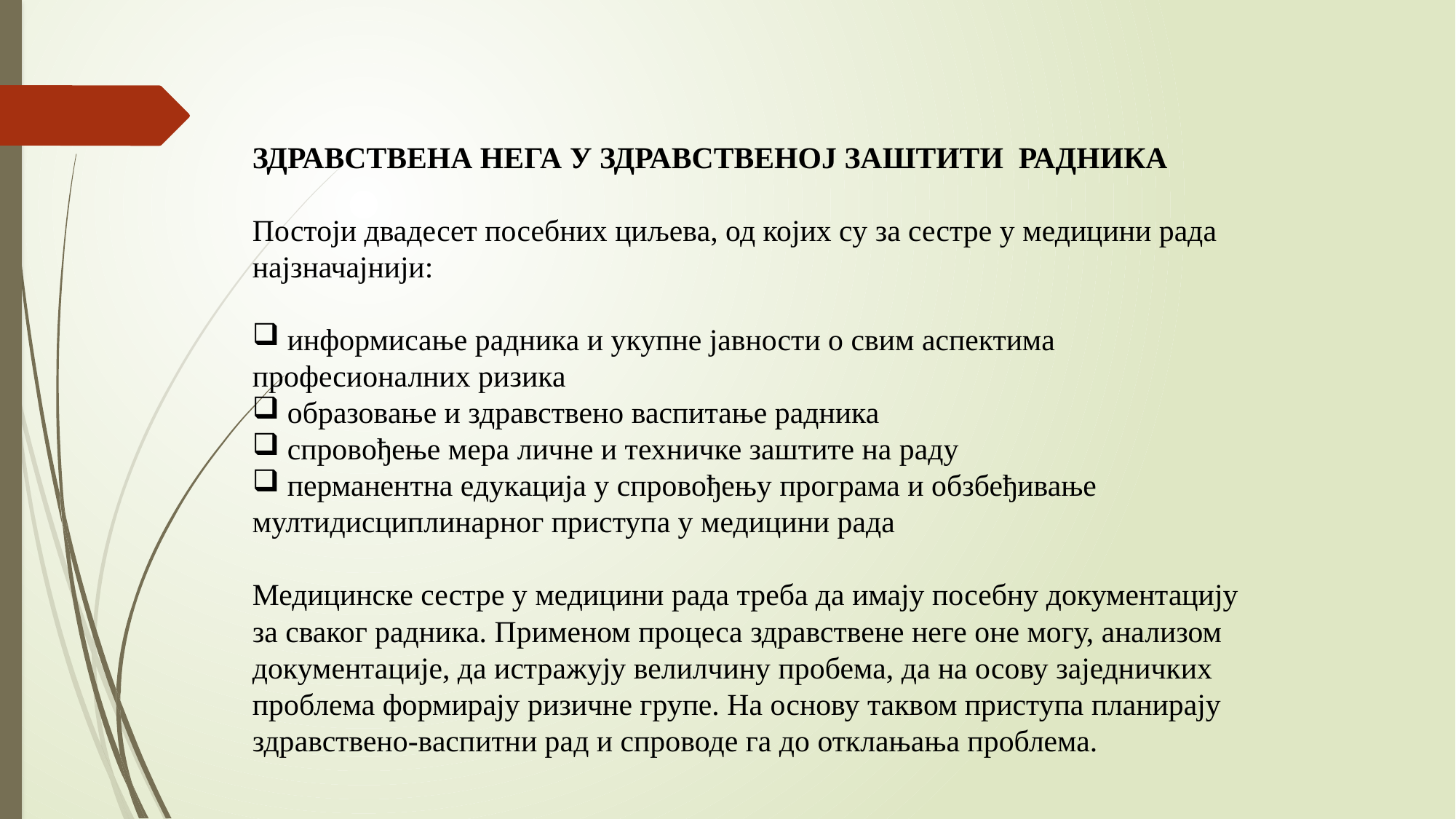

ЗДРАВСТВЕНА НЕГА У ЗДРАВСТВЕНОЈ ЗАШТИТИ  РАДНИКА

Постоји двадесет посебних циљева, од којих су за сестре у медицини рада
најзначајнији:

 информисање радника и укупне јавности о свим аспектима
професионалних ризика
 образовање и здравствено васпитање радника
 спровођење мера личне и техничке заштите на раду
 перманентна едукација у спровођењу програма и обзбеђивање
мултидисциплинарног приступа у медицини рада

Медицинске сестре у медицини рада треба да имају посебну документацију
за сваког радника. Применом процеса здравствене неге оне могу, анализом
документације, да истражују велилчину пробема, да на осову заједничких
проблема формирају ризичне групе. На основу таквом приступа планирају
здравствено-васпитни рад и спроводе га до отклањања проблема.